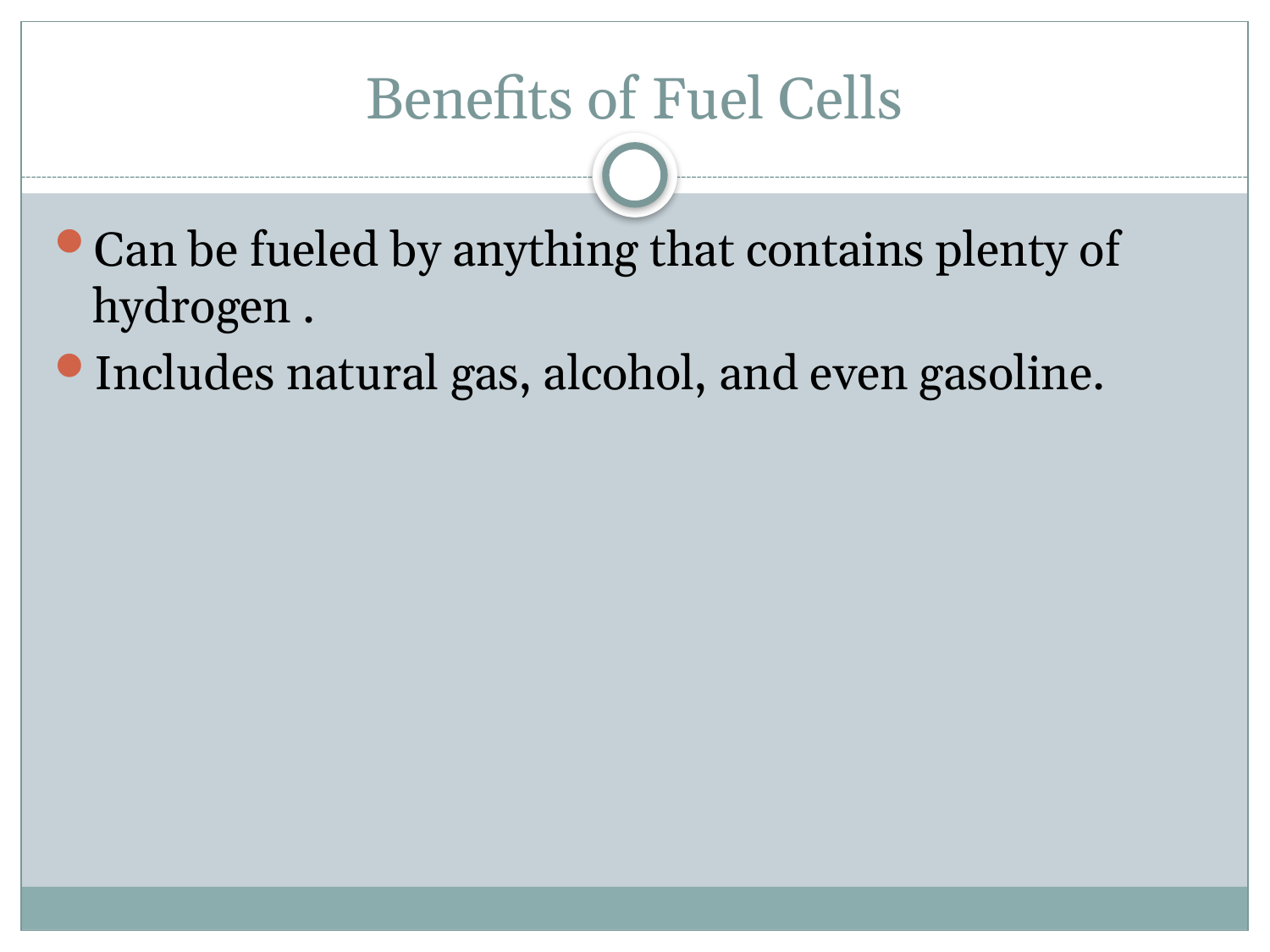

# Benefits of Fuel Cells
Can be fueled by anything that contains plenty of hydrogen .
Includes natural gas, alcohol, and even gasoline.